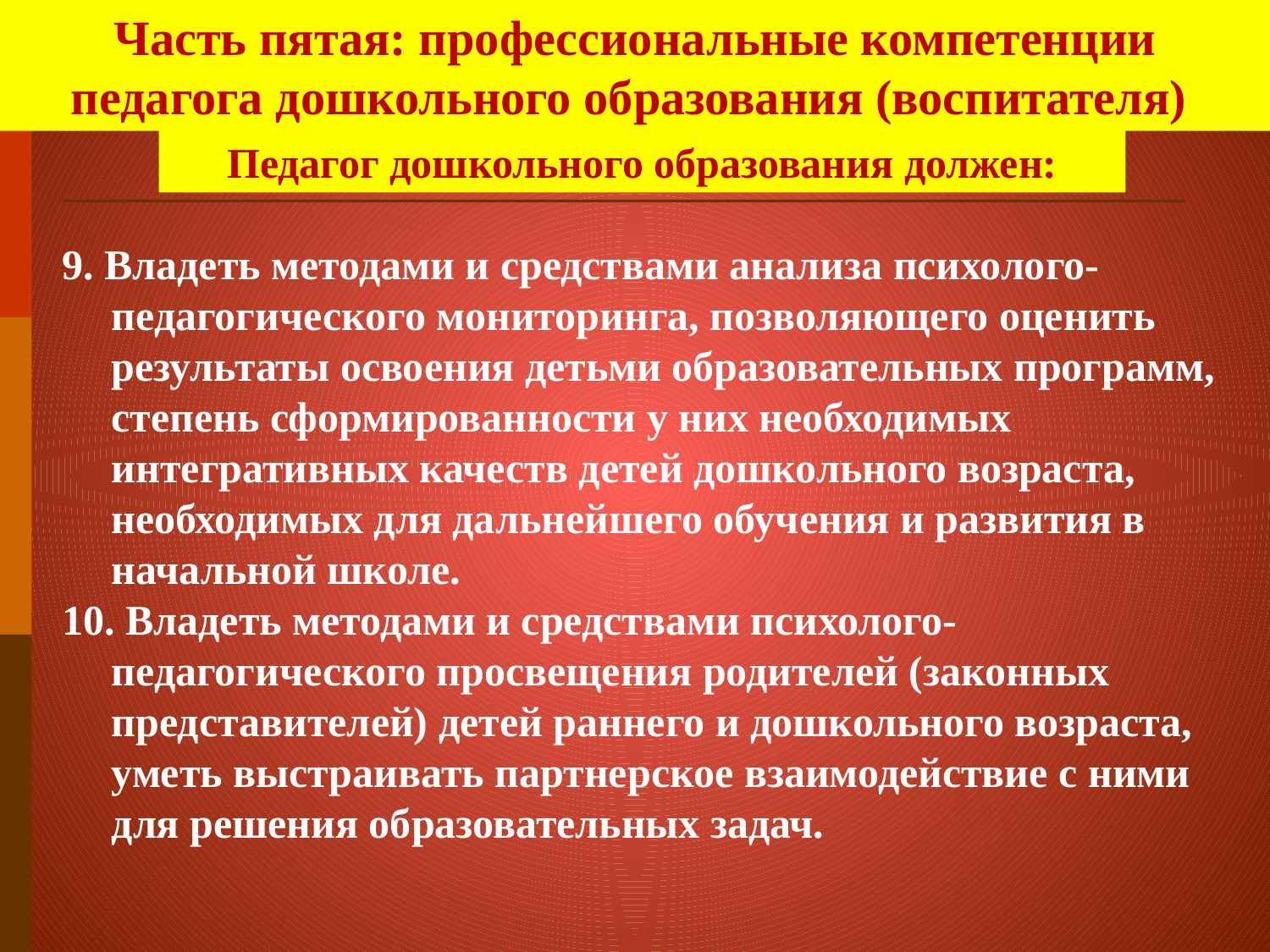

Часть пятая: профессиональные компетенции педагога дошкольного образования (воспитателя)
Педагог дошкольного образования должен:
9. Владеть методами и средствами анализа психолого-педагогического мониторинга, позволяющего оценить результаты освоения детьми образовательных программ, степень сформированности у них необходимых интегративных качеств детей дошкольного возраста, необходимых для дальнейшего обучения и развития в начальной школе.
10. Владеть методами и средствами психолого-педагогического просвещения родителей (законных представителей) детей раннего и дошкольного возраста, уметь выстраивать партнерское взаимодействие с ними для решения образовательных задач.